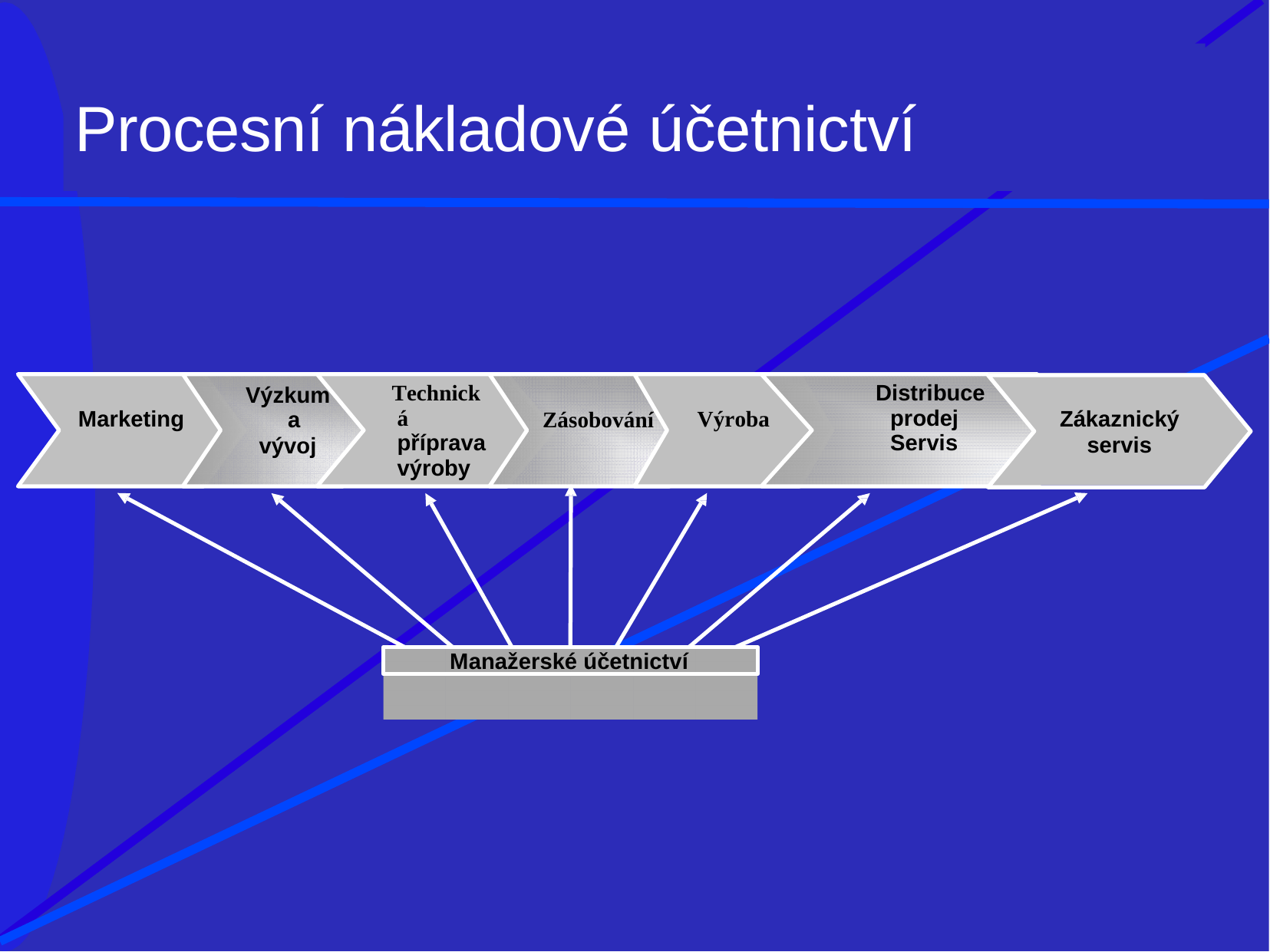

# Procesní nákladové účetnictví

Výzkum
a
vývoj
Distribuce prodej Servis
Technická příprava výroby
Výroba
Marketing
Zásobování
Zákaznický
servis

Manažerské účetnictví